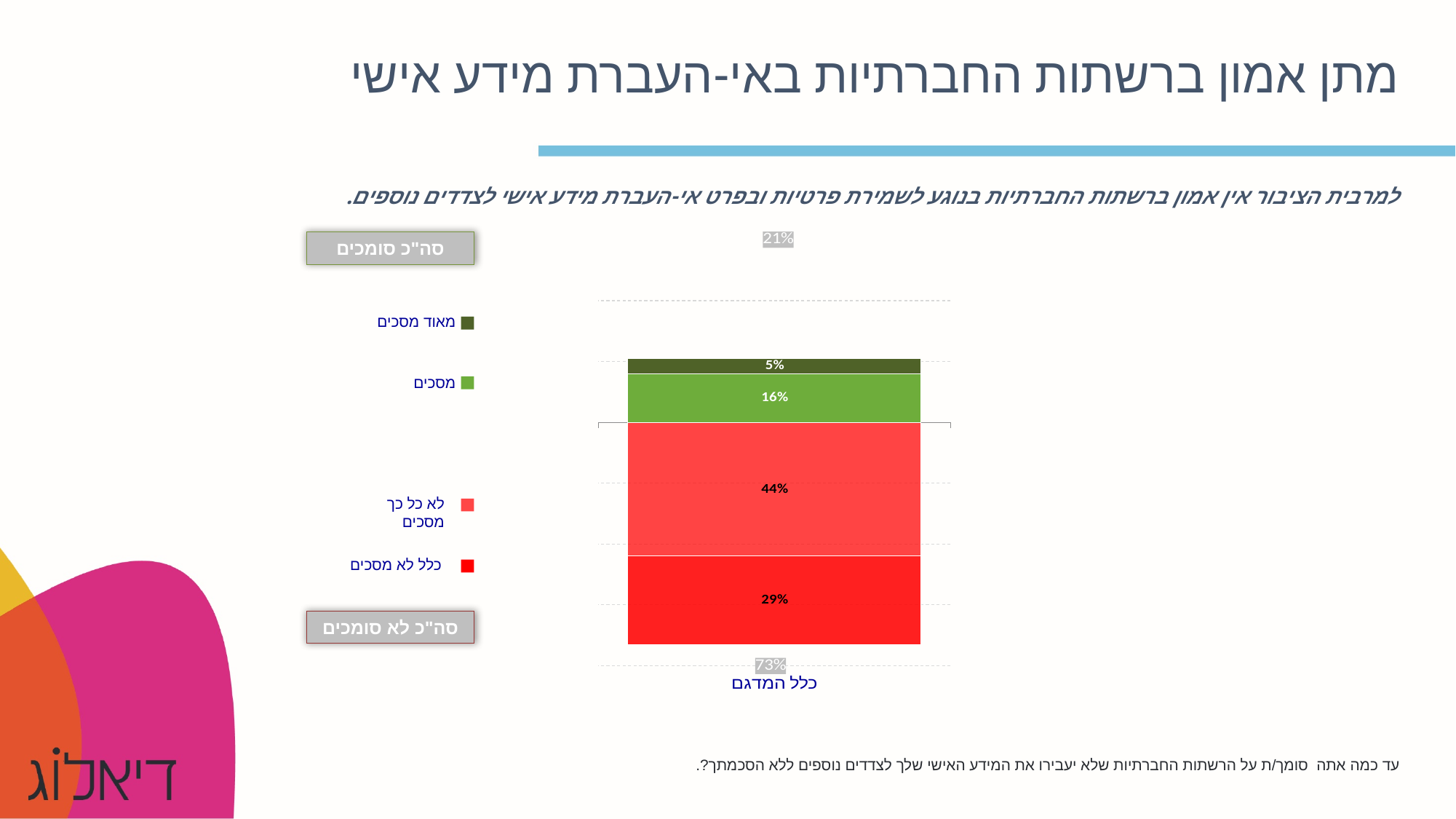

# מתן אמון ברשתות החברתיות באי-העברת מידע אישי
למרבית הציבור אין אמון ברשתות החברתיות בנוגע לשמירת פרטיות ובפרט אי-העברת מידע אישי לצדדים נוספים.
סה"כ סומכים

### Chart

| Category |  |  | במידה רבה | מידה רבה מאוד | במידה מועטה | כלל לא | סהכ  | סהכ  |
|---|---|---|---|---|---|---|---|---|
| כלל המדגם | None | None | 0.16 | 0.05 | -0.44 | -0.29 | 0.21 | -0.73 |
מאוד מסכים

מסכים

לא כל כך מסכים

כלל לא מסכים

סה"כ לא סומכים
עד כמה אתה  סומך/ת על הרשתות החברתיות שלא יעבירו את המידע האישי שלך לצדדים נוספים ללא הסכמתך?.